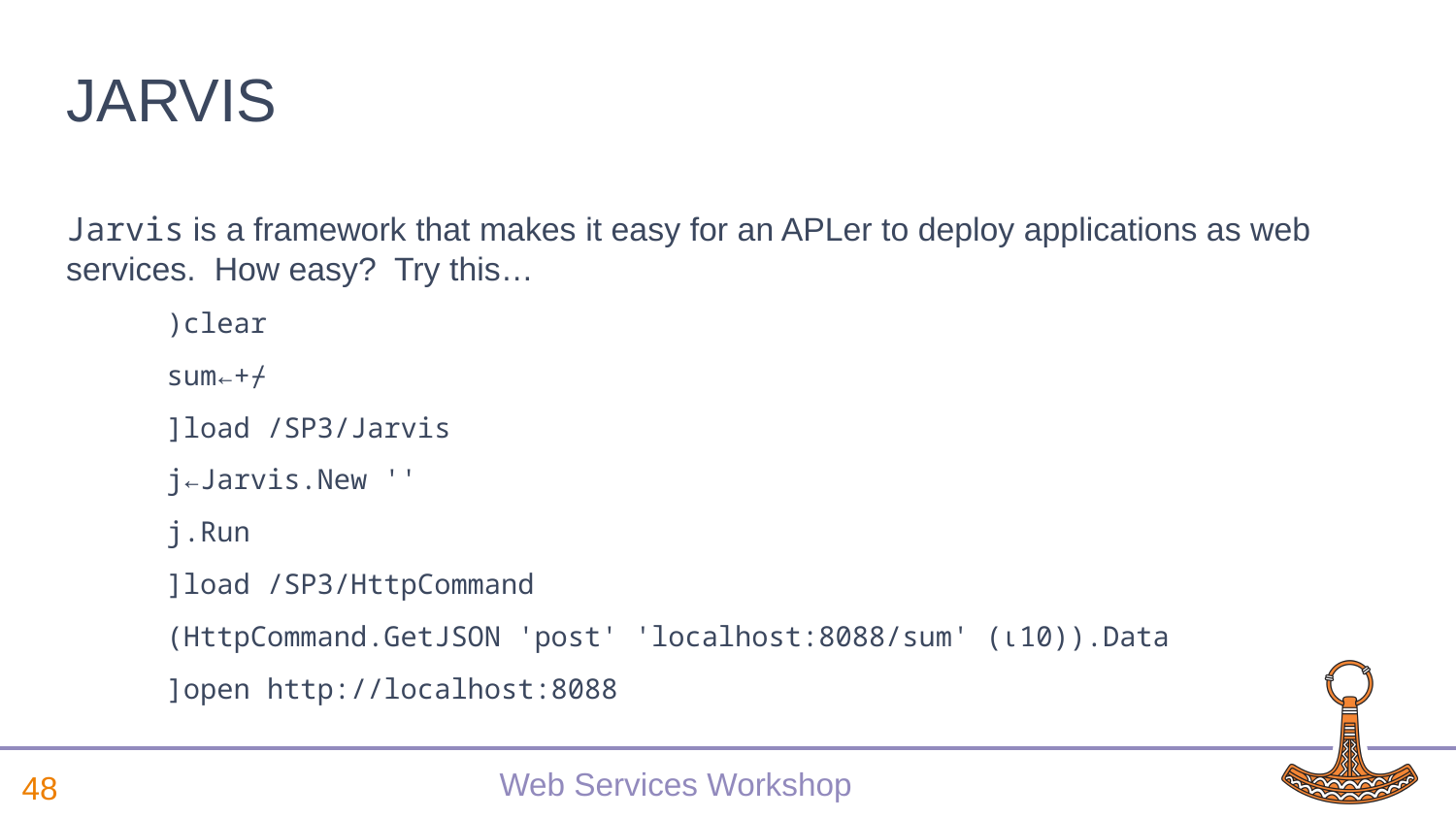

# JARVIS
Jarvis is a framework that makes it easy for an APLer to deploy applications as web services.  How easy?  Try this…
      )clear
      sum←+⌿
      ]load /SP3/Jarvis
      j←Jarvis.New ''
      j.Run
      ]load /SP3/HttpCommand
      (HttpCommand.GetJSON 'post' 'localhost:8088/sum' (⍳10)).Data
      ]open http://localhost:8088